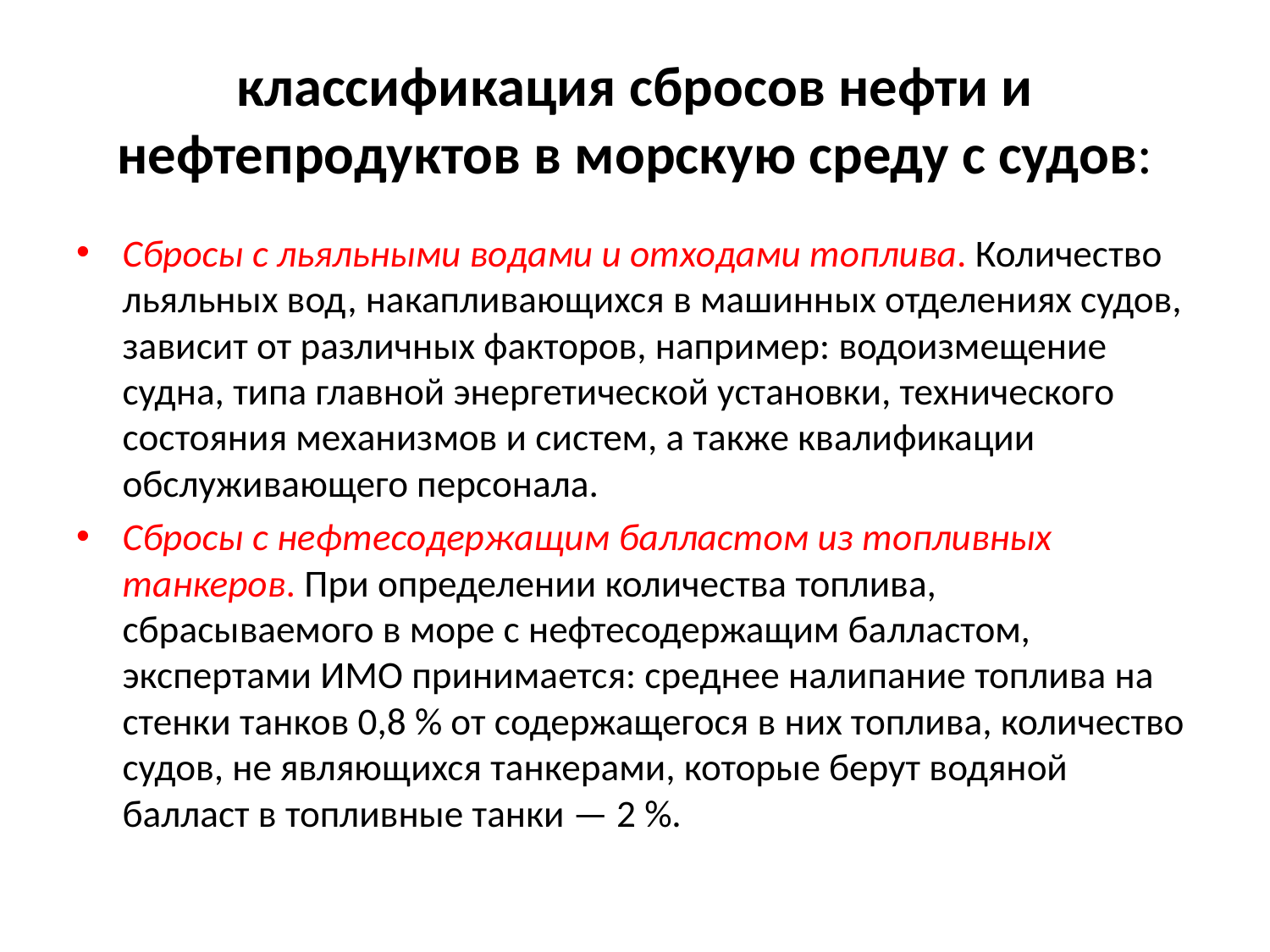

# классификация сбросов нефти и нефтепродуктов в морскую среду с судов:
Сбросы с льяльными водами и отходами топлива. Количество льяльных вод, накапливающихся в машинных отделениях судов, зависит от различных факторов, например: водоизмещение судна, типа главной энергетической установки, технического состояния механизмов и систем, а также квалификации обслуживающего персонала.
Сбросы с нефтесодержащим балластом из топливных танкеров. При определении количества топлива, сбрасываемого в море с нефтесодержащим балластом, экспертами ИМО принимается: среднее налипание топлива на стенки танков 0,8 % от содержащегося в них топлива, количество судов, не являющихся танкерами, которые берут водяной балласт в топливные танки — 2 %.